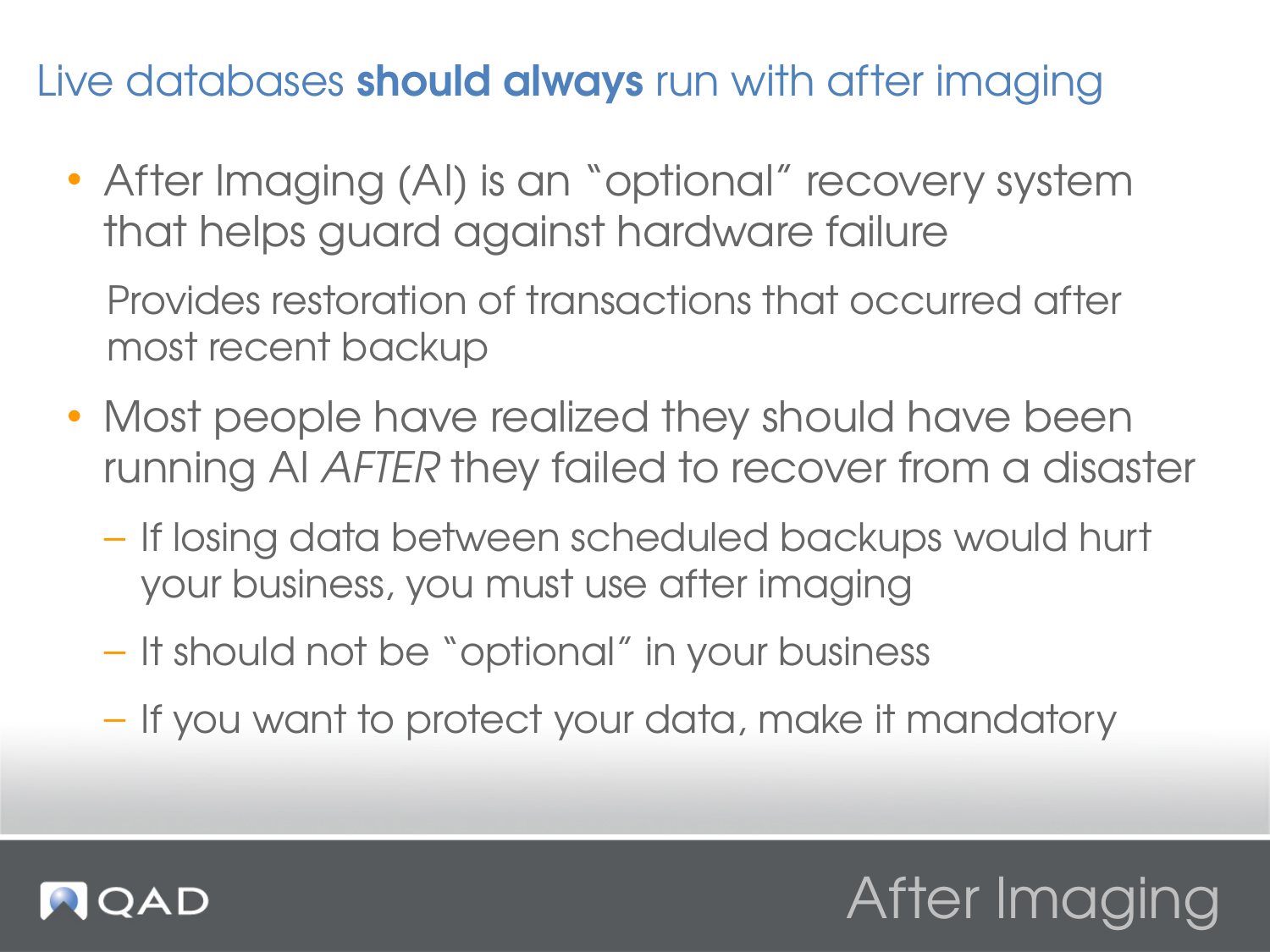

Live databases should always run with after imaging
After Imaging (AI) is an “optional” recovery system that helps guard against hardware failure
Provides restoration of transactions that occurred after most recent backup
Most people have realized they should have been running AI AFTER they failed to recover from a disaster
If losing data between scheduled backups would hurt your business, you must use after imaging
It should not be “optional” in your business
If you want to protect your data, make it mandatory

# After Imaging